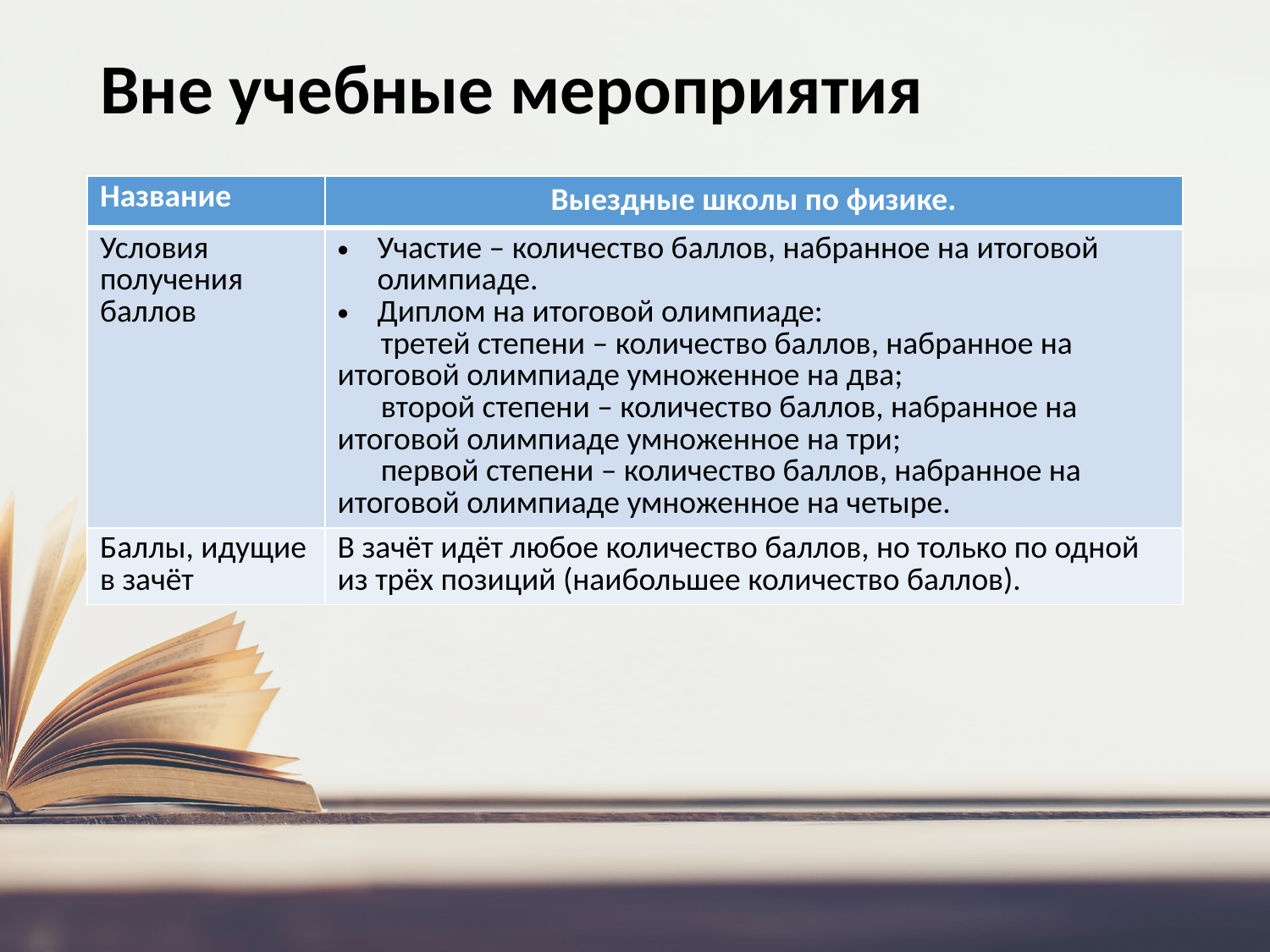

# Вне учебные мероприятия
| Название | Выездные школы по физике. |
| --- | --- |
| Условия получения баллов | Участие – количество баллов, набранное на итоговой олимпиаде. Диплом на итоговой олимпиаде: третей степени – количество баллов, набранное на итоговой олимпиаде умноженное на два; второй степени – количество баллов, набранное на итоговой олимпиаде умноженное на три; первой степени – количество баллов, набранное на итоговой олимпиаде умноженное на четыре. |
| Баллы, идущие в зачёт | В зачёт идёт любое количество баллов, но только по одной из трёх позиций (наибольшее количество баллов). |